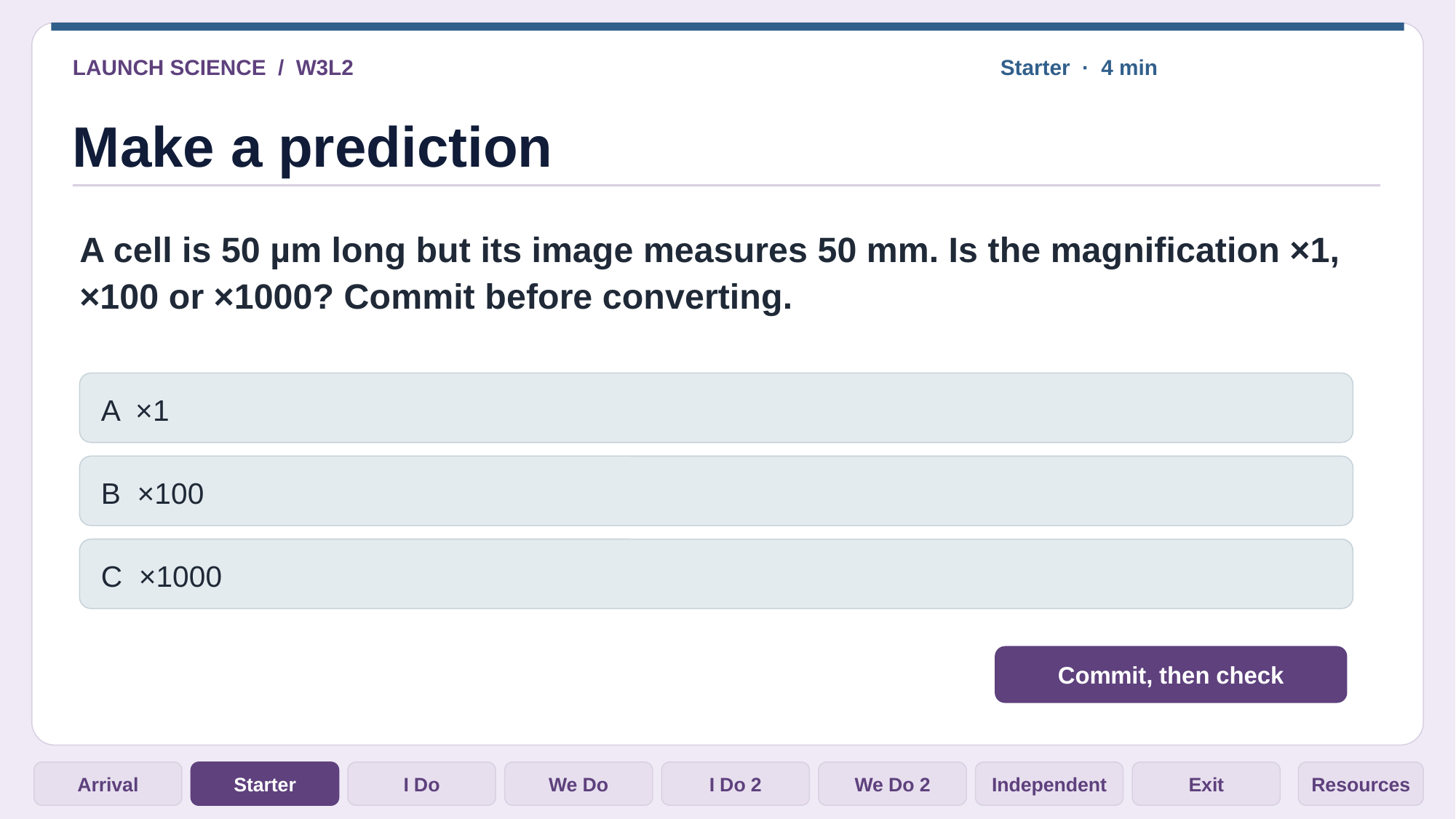

LAUNCH SCIENCE  /  W3L2
Starter  ·  4 min
Make a prediction

A cell is 50 µm long but its image measures 50 mm. Is the magnification ×1, ×100 or ×1000? Commit before converting.

A  ×1

B  ×100

C  ×1000
Commit, then check
Arrival
Starter
I Do
We Do
I Do 2
We Do 2
Independent
Exit
Resources